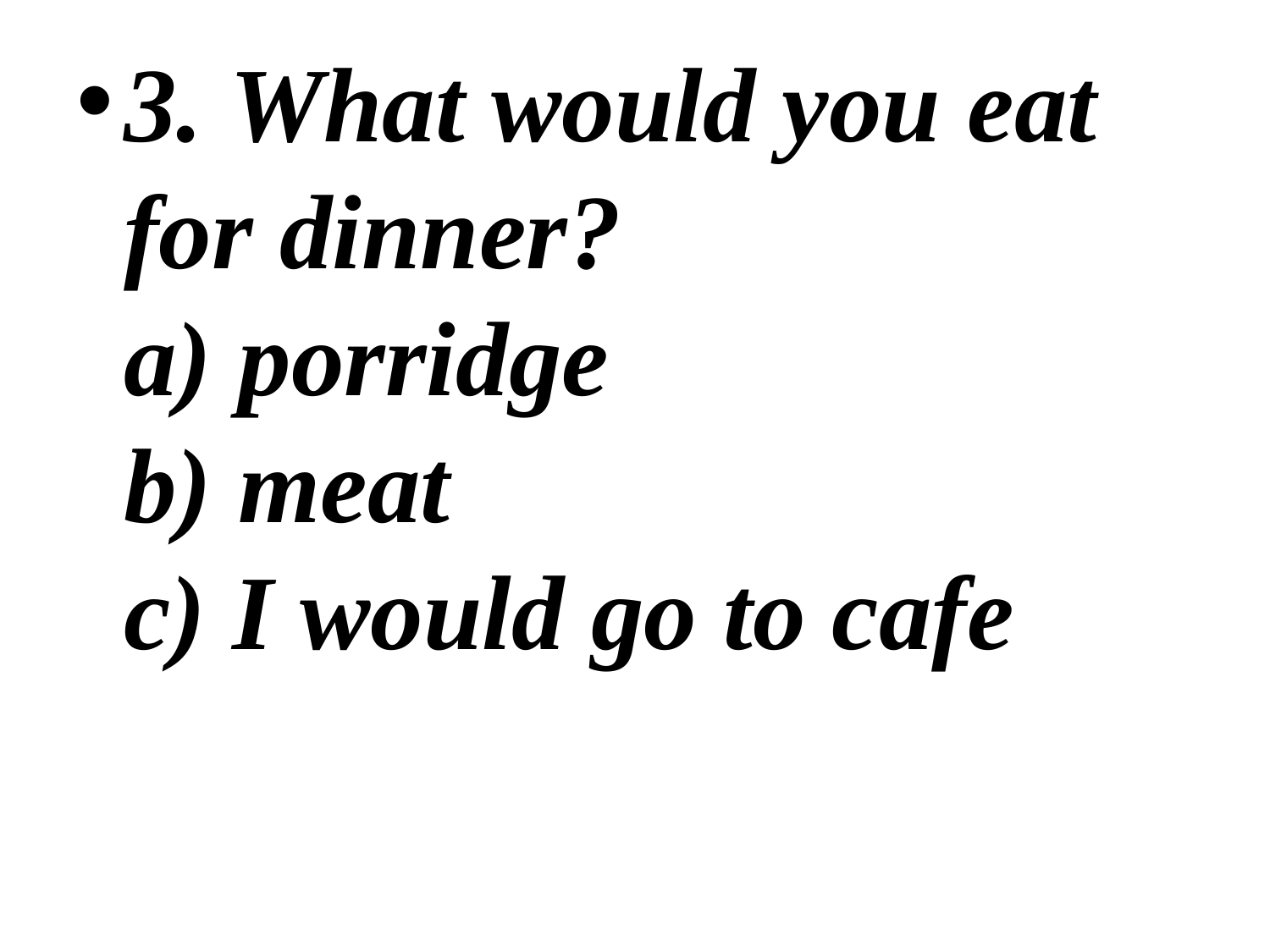

3. What would you eat for dinner?                      a) porridge                        b) meat                              c) I would go to cafe
#